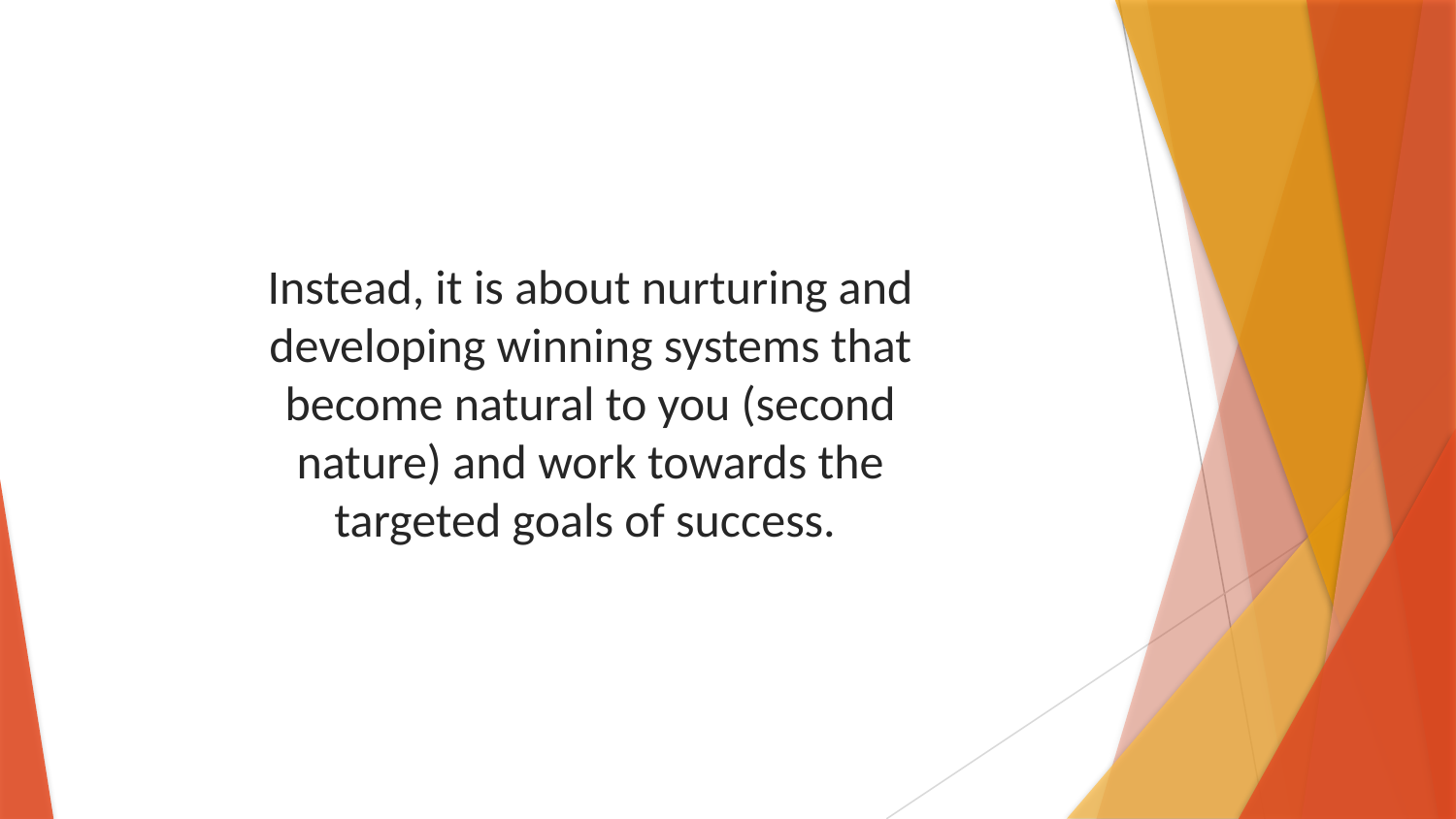

Instead, it is about nurturing and developing winning systems that become natural to you (second nature) and work towards the targeted goals of success.